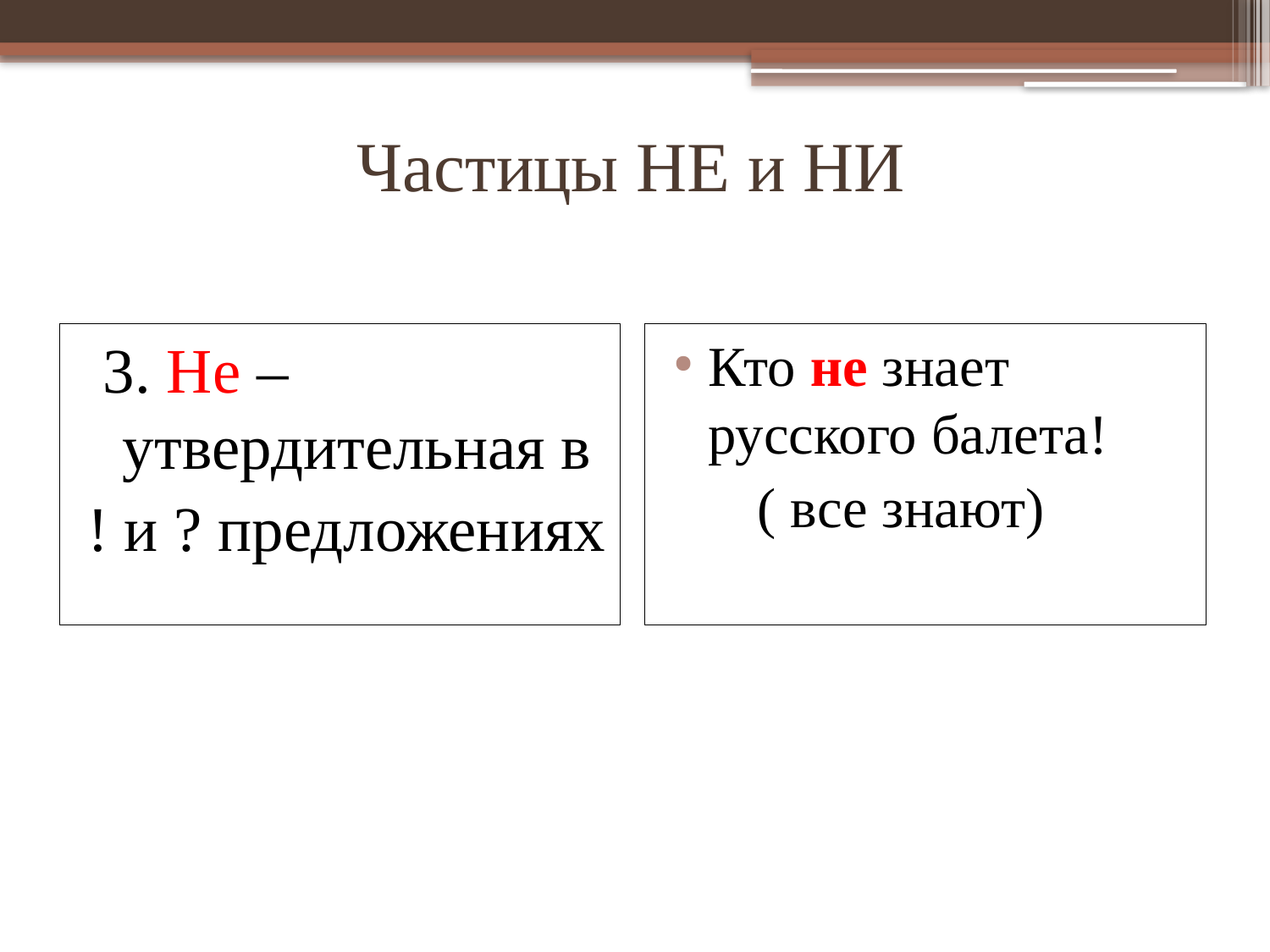

# Частицы НЕ и НИ
 3. Не – утвердительная в
! и ? предложениях
Кто не знает русского балета!
      ( все знают)